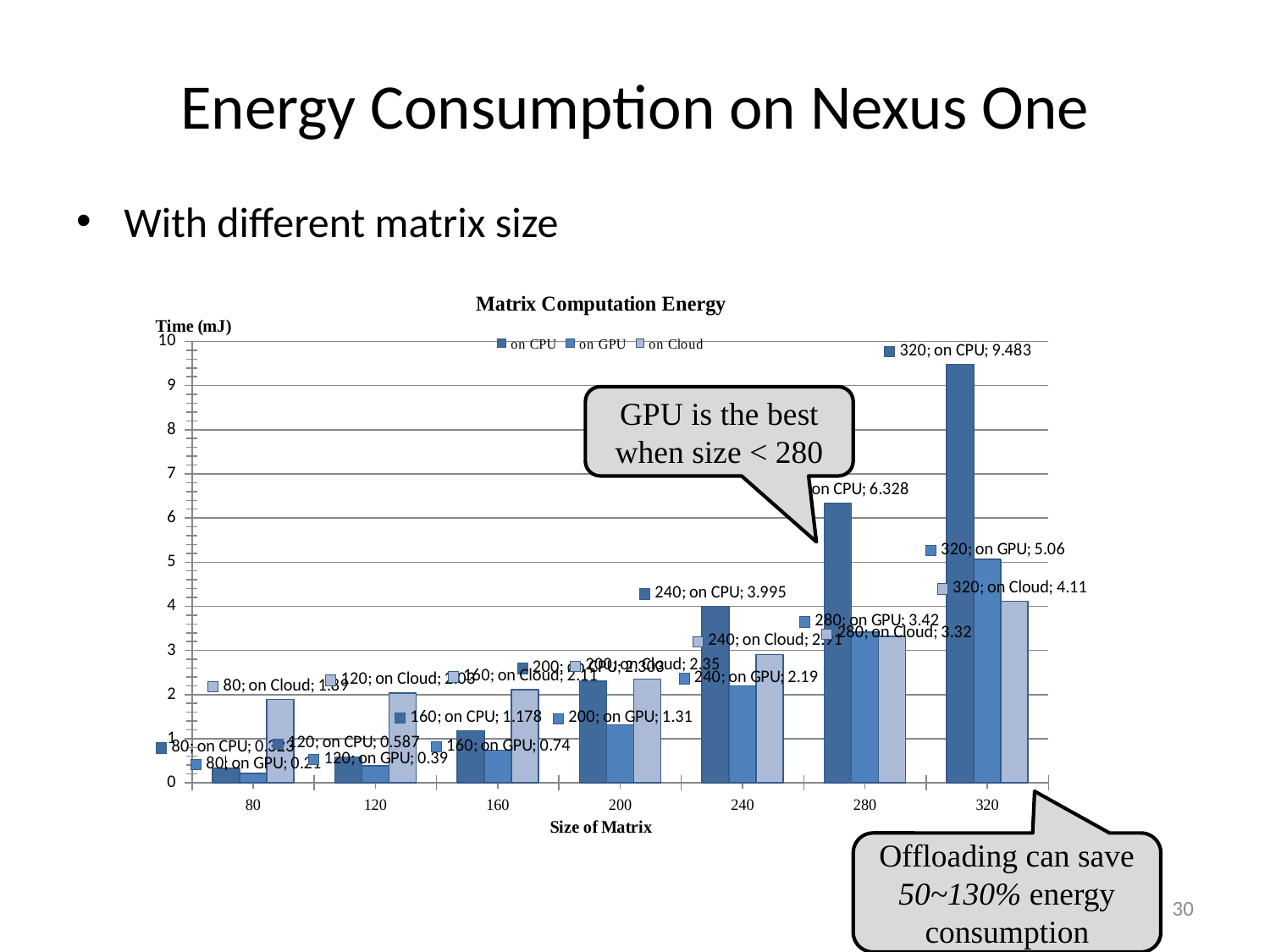

# Energy Consumption on Nexus One
With different matrix size

### Chart: Matrix Computation Energy

| Category |  |  |  |
|---|---|---|---|
| 80 | 0.32346824470389784 | 0.21063301370192317 | 1.8908687983766752 |
| 120 | 0.5872706610117183 | 0.385432746751803 | 2.0347688904174803 |
| 160 | 1.1776436021414058 | 0.7350890641586538 | 2.1100051661376957 |
| 200 | 2.303284793210157 | 1.3138017518149032 | 2.3521620331054662 |
| 240 | 3.994927286460939 | 2.1938034082932676 | 2.9085604509765632 |
| 280 | 6.328492908028125 | 3.415580554326924 | 3.3221503415039066 |
| 320 | 9.4833229065 | 5.062135555096149 | 4.109460290185547 |
GPU is the best when size < 280
Offloading can save 50~130% energy consumption
30